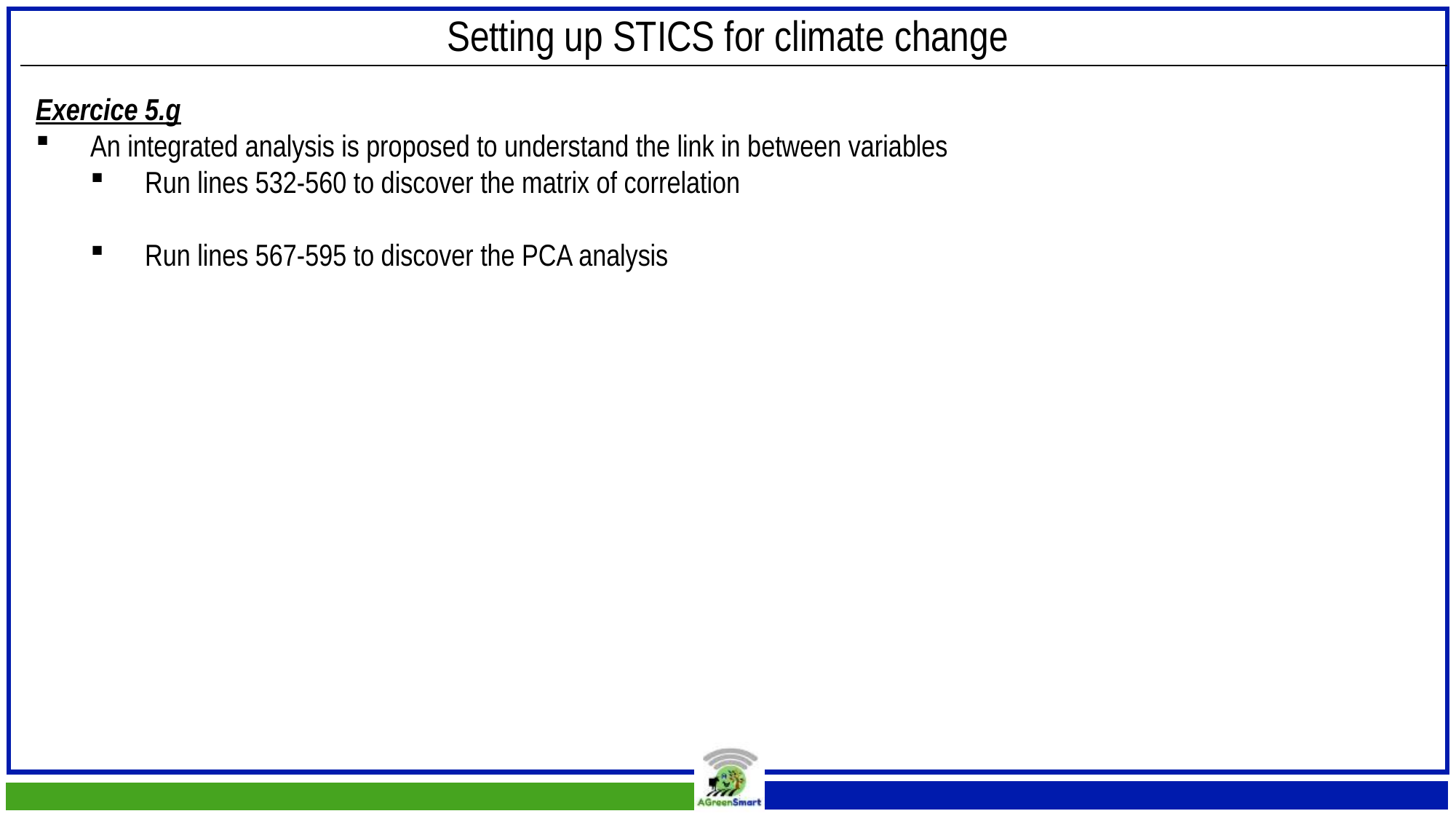

Setting up STICS for climate change
Exercice 5.g
An integrated analysis is proposed to understand the link in between variables
Run lines 532-560 to discover the matrix of correlation

Run lines 567-595 to discover the PCA analysis